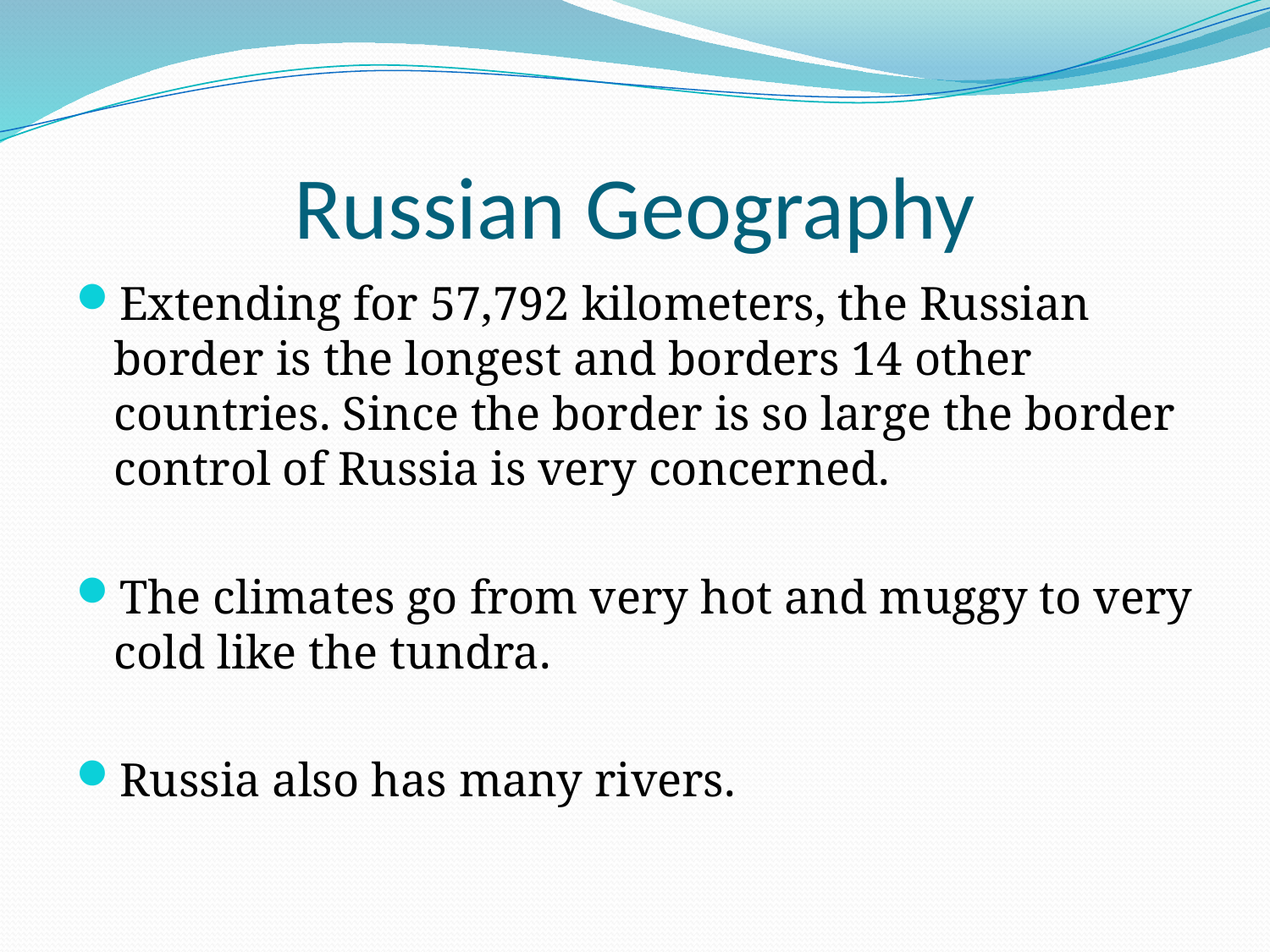

# Russian Geography
Extending for 57,792 kilometers, the Russian border is the longest and borders 14 other countries. Since the border is so large the border control of Russia is very concerned.

The climates go from very hot and muggy to very cold like the tundra.

Russia also has many rivers.